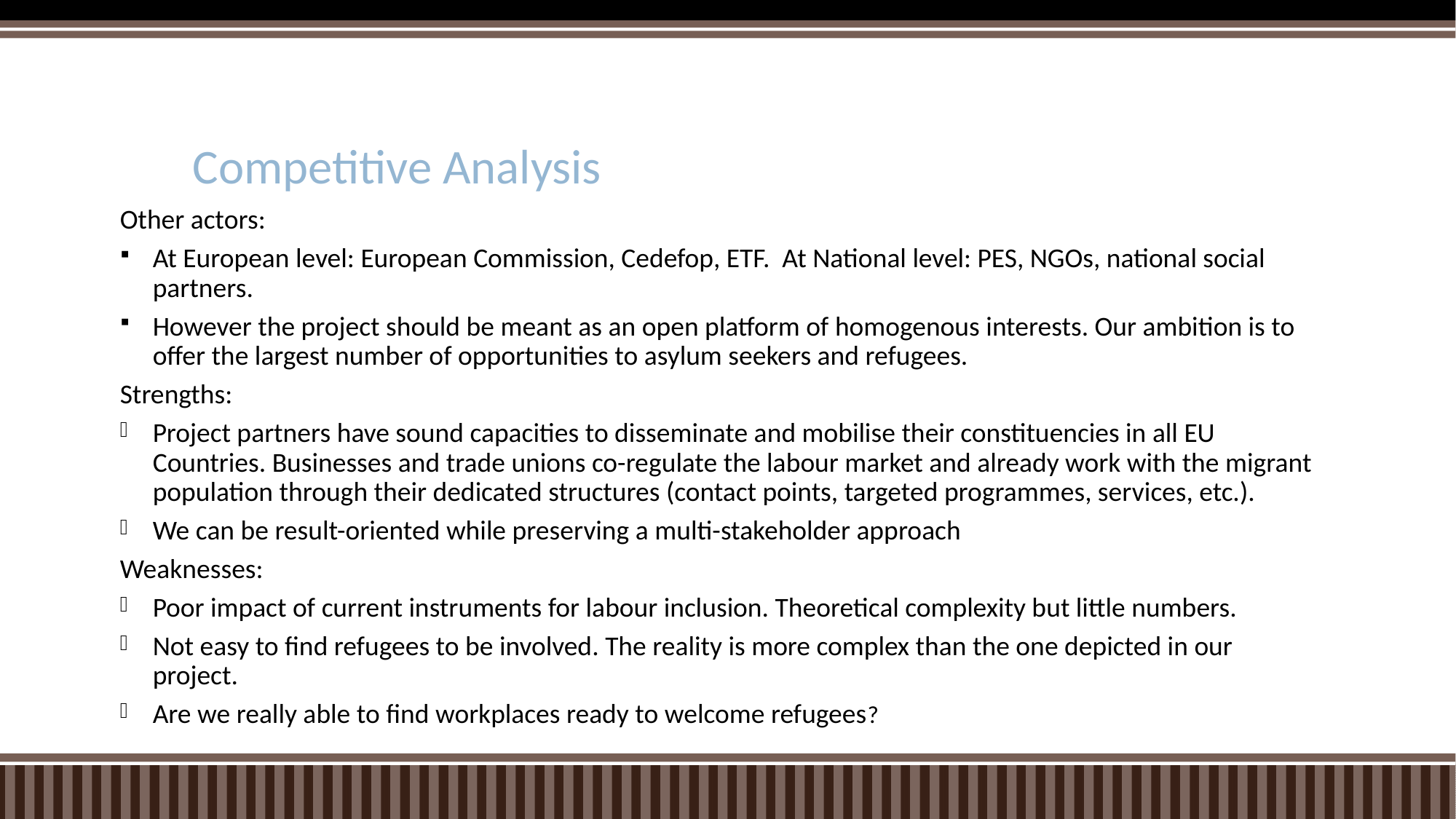

# Competitive Analysis
Other actors:
At European level: European Commission, Cedefop, ETF.  At National level: PES, NGOs, national social partners.
However the project should be meant as an open platform of homogenous interests. Our ambition is to offer the largest number of opportunities to asylum seekers and refugees.
Strengths:
Project partners have sound capacities to disseminate and mobilise their constituencies in all EU Countries. Businesses and trade unions co-regulate the labour market and already work with the migrant population through their dedicated structures (contact points, targeted programmes, services, etc.).
We can be result-oriented while preserving a multi-stakeholder approach
Weaknesses:
Poor impact of current instruments for labour inclusion. Theoretical complexity but little numbers.
Not easy to find refugees to be involved. The reality is more complex than the one depicted in our project.
Are we really able to find workplaces ready to welcome refugees?